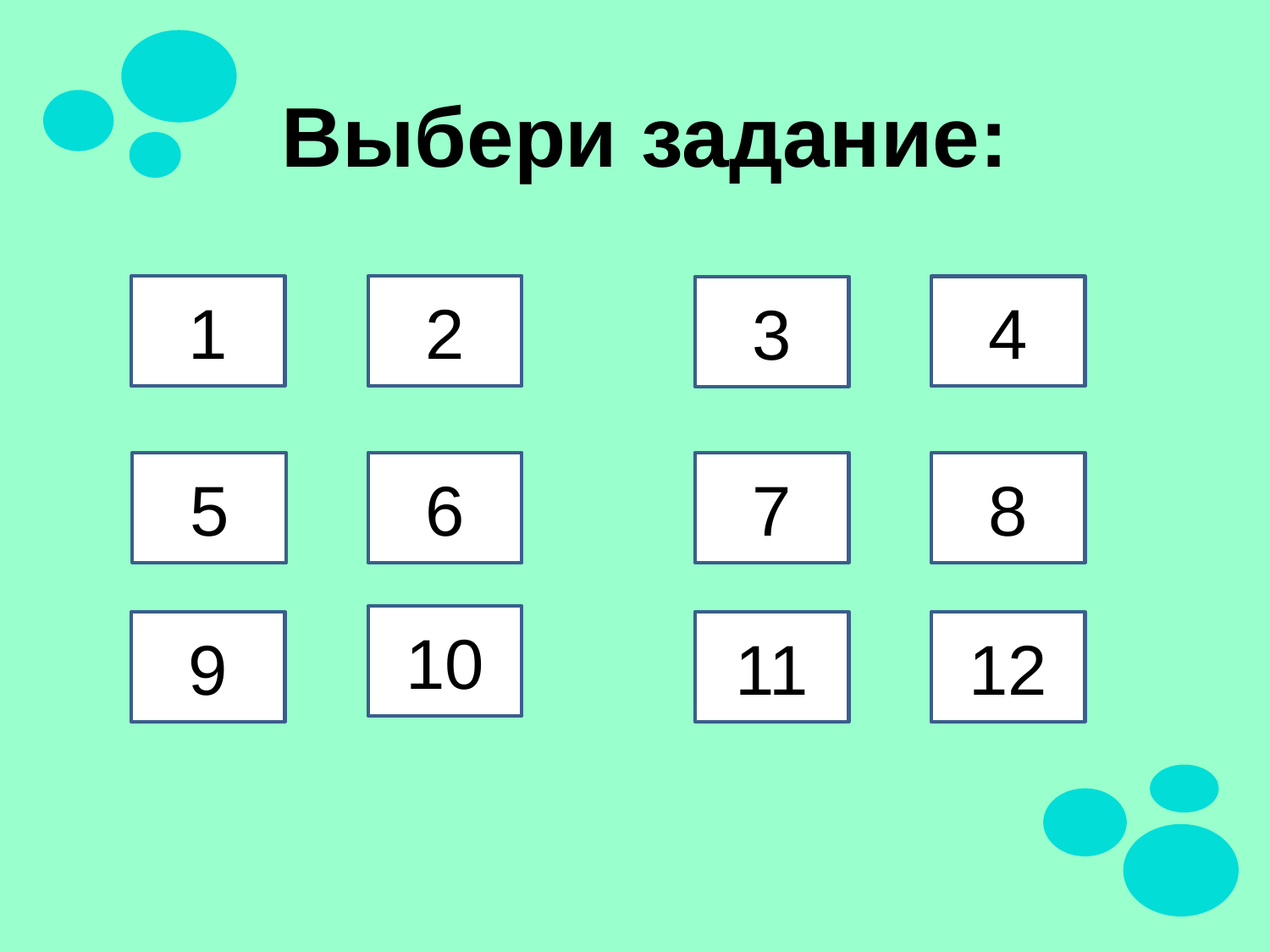

Выбери задание:

2
1
4
3
5
6
7
8
10
9
11
12